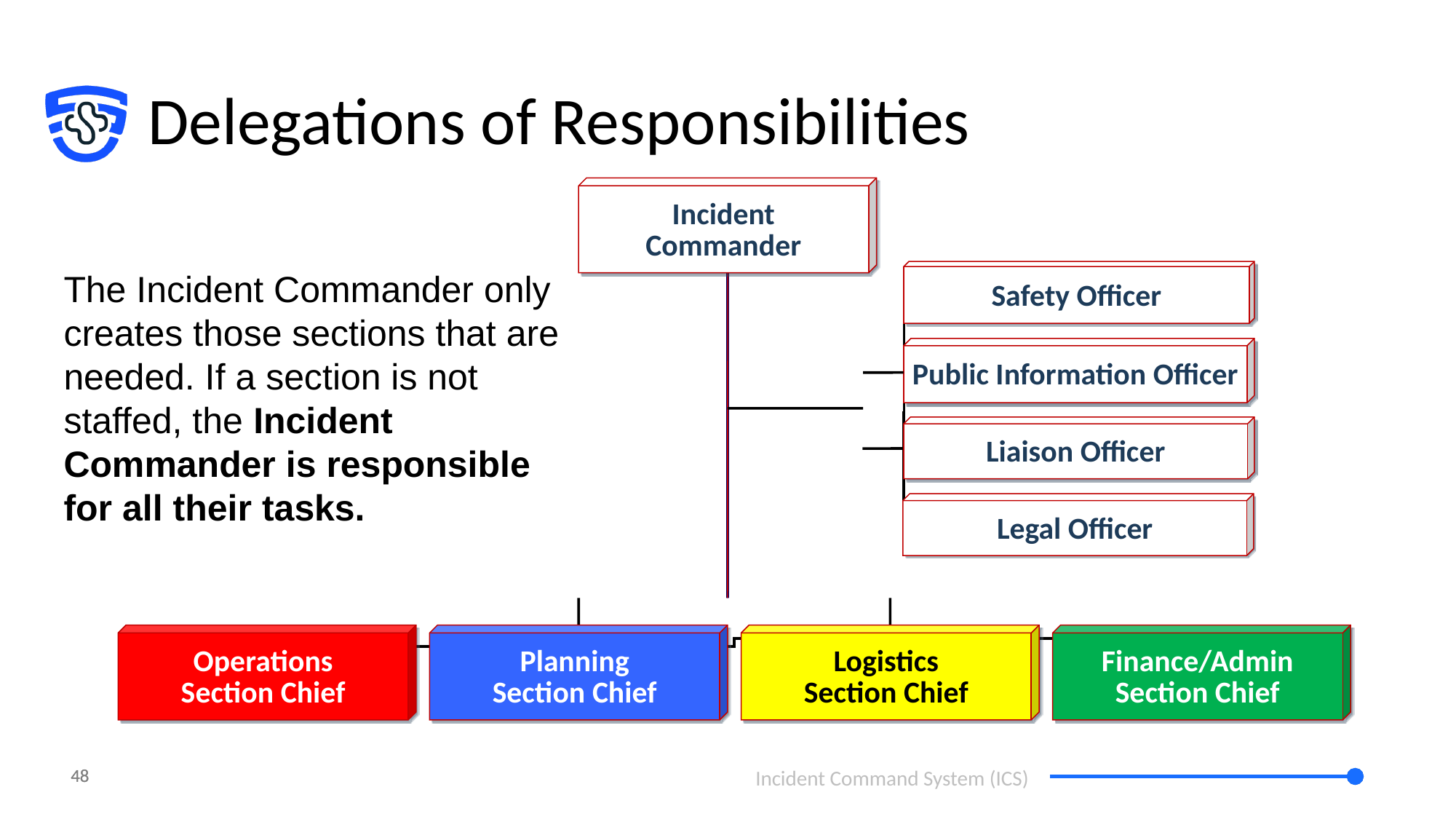

# Delegations of Responsibilities
Incident
Commander

The Incident Commander only creates those sections that are needed. If a section is not staffed, the Incident Commander is responsible for all their tasks.
Safety Officer
Public Information Officer

Liaison Officer

Legal Officer

Operations
Section Chief
Planning
Section Chief
Logistics
Section Chief
Finance/Admin
Section Chief